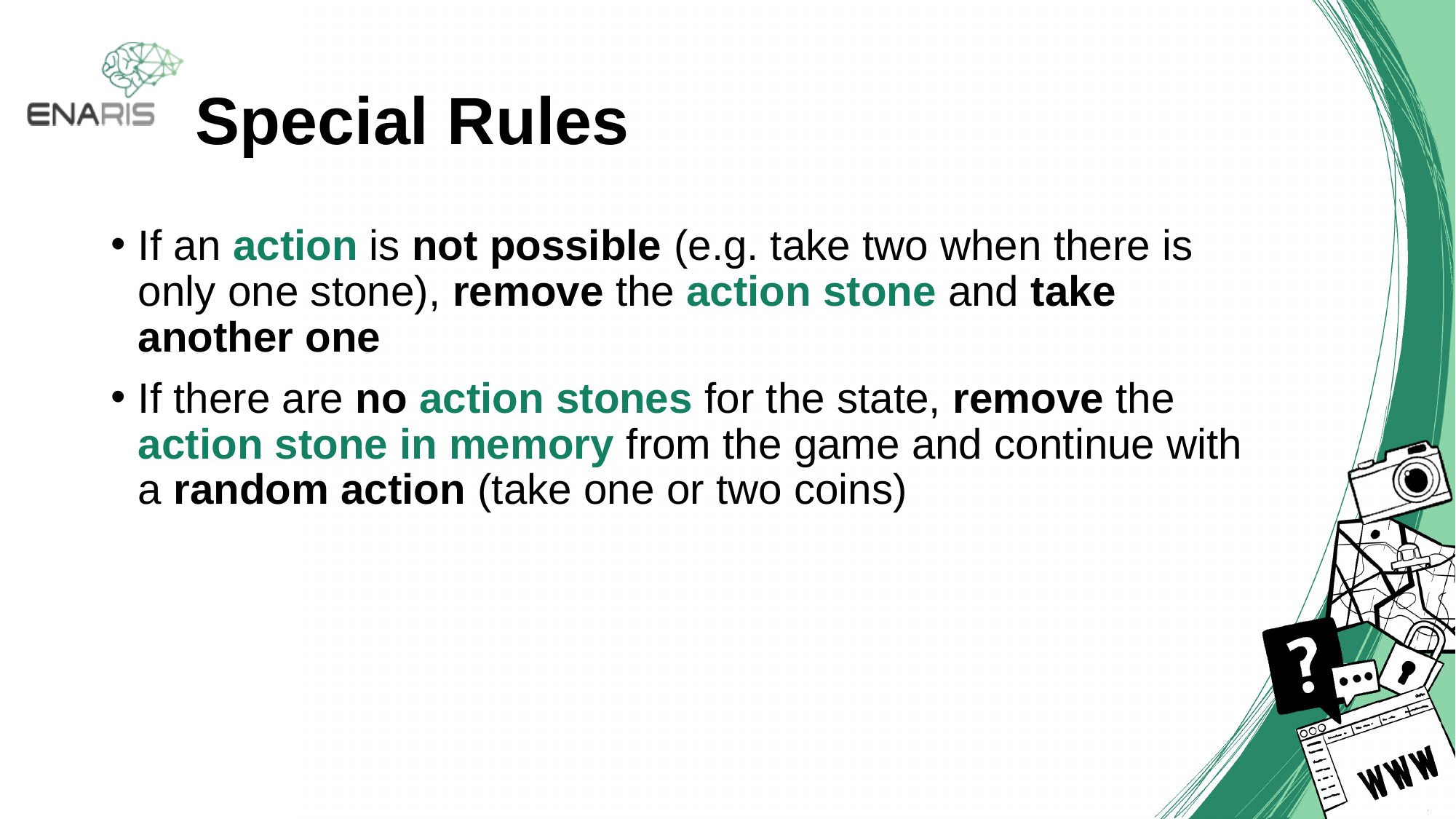

# Special Rules
If an action is not possible (e.g. take two when there is only one stone), remove the action stone and take another one
If there are no action stones for the state, remove the action stone in memory from the game and continue with a random action (take one or two coins)